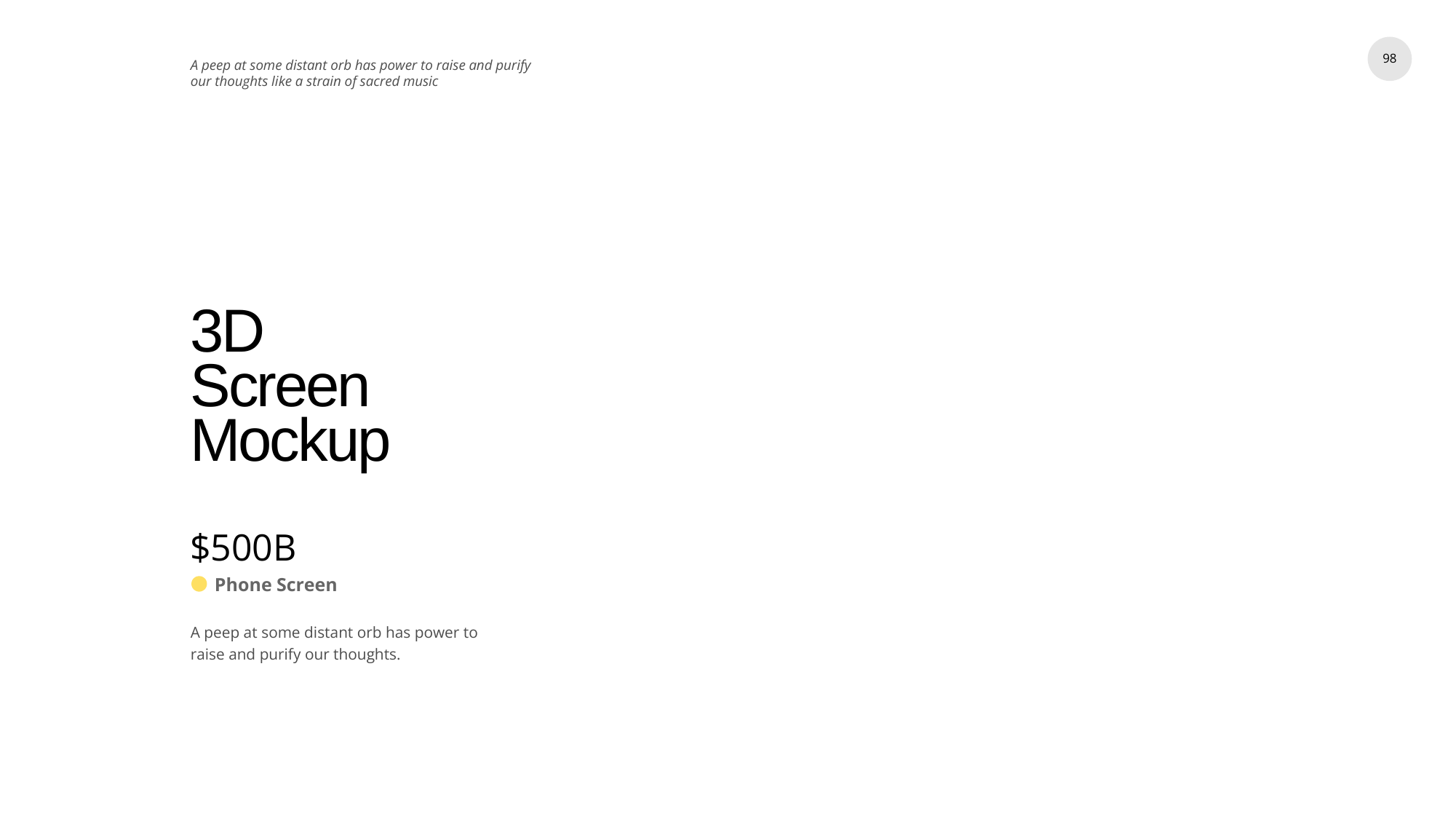

98

A peep at some distant orb has power to raise and purify our thoughts like a strain of sacred music

# 3D Screen Mockup

$500B
Phone Screen

A peep at some distant orb has power to raise and purify our thoughts.